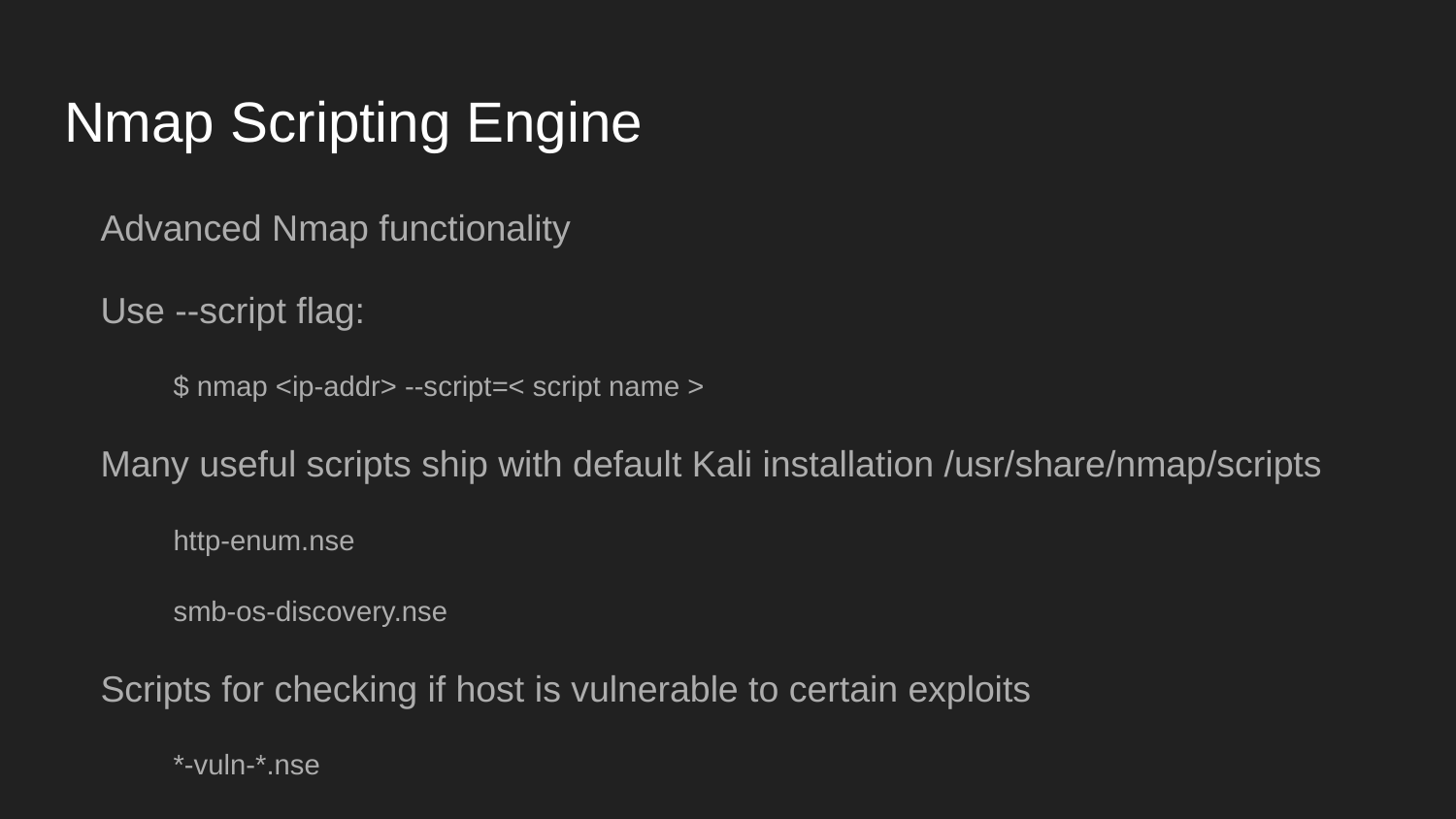

# Nmap Scripting Engine
Advanced Nmap functionality
Use --script flag:
$ nmap <ip-addr> --script=< script name >
Many useful scripts ship with default Kali installation /usr/share/nmap/scripts
http-enum.nse
smb-os-discovery.nse
Scripts for checking if host is vulnerable to certain exploits
*-vuln-*.nse
Some of these may cause DOS on target system